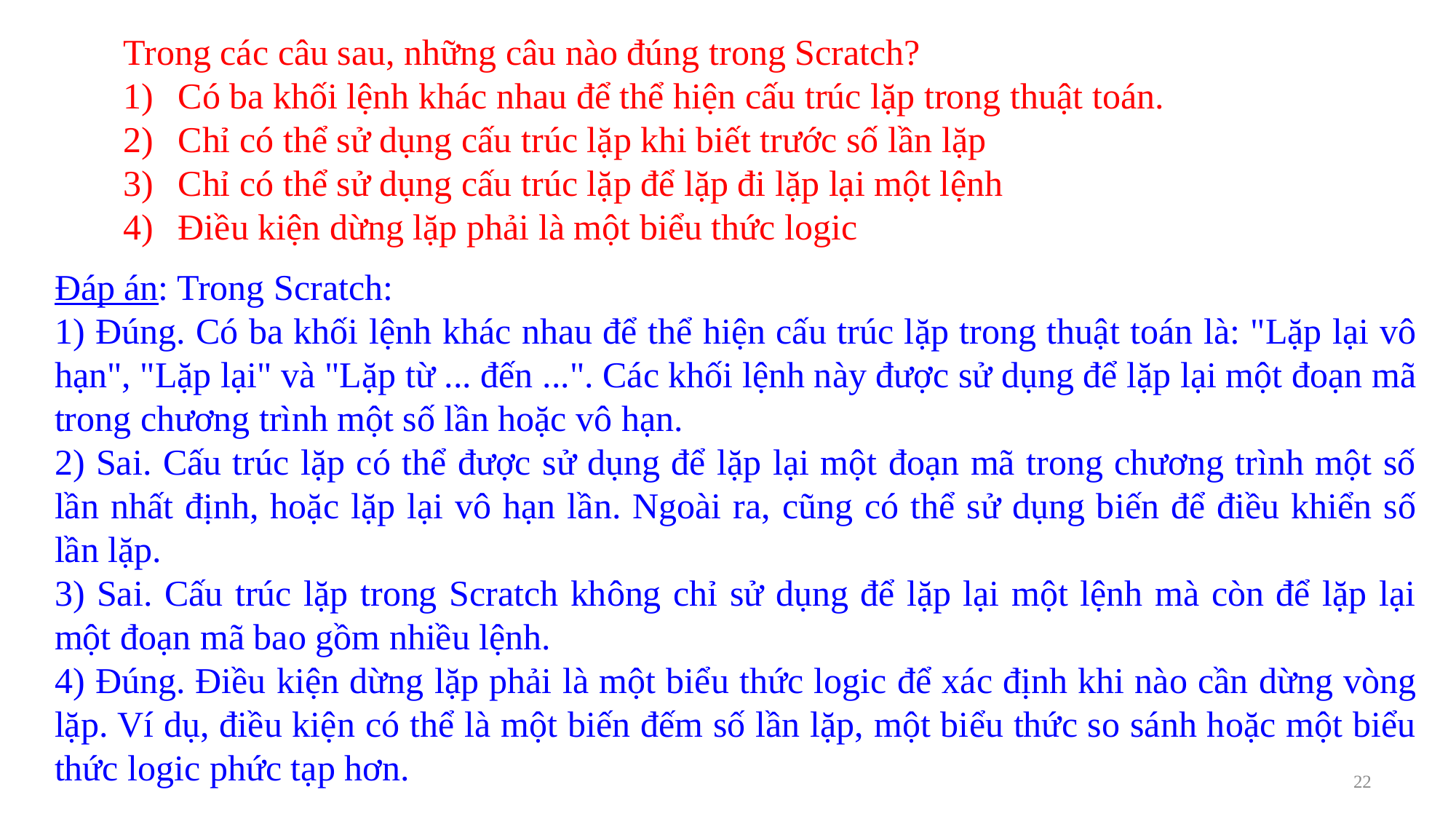

Trong các câu sau, những câu nào đúng trong Scratch?
Có ba khối lệnh khác nhau để thể hiện cấu trúc lặp trong thuật toán.
Chỉ có thể sử dụng cấu trúc lặp khi biết trước số lần lặp
Chỉ có thể sử dụng cấu trúc lặp để lặp đi lặp lại một lệnh
Điều kiện dừng lặp phải là một biểu thức logic
Đáp án: Trong Scratch:
1) Đúng. Có ba khối lệnh khác nhau để thể hiện cấu trúc lặp trong thuật toán là: "Lặp lại vô hạn", "Lặp lại" và "Lặp từ ... đến ...". Các khối lệnh này được sử dụng để lặp lại một đoạn mã trong chương trình một số lần hoặc vô hạn.
2) Sai. Cấu trúc lặp có thể được sử dụng để lặp lại một đoạn mã trong chương trình một số lần nhất định, hoặc lặp lại vô hạn lần. Ngoài ra, cũng có thể sử dụng biến để điều khiển số lần lặp.
3) Sai. Cấu trúc lặp trong Scratch không chỉ sử dụng để lặp lại một lệnh mà còn để lặp lại một đoạn mã bao gồm nhiều lệnh.
4) Đúng. Điều kiện dừng lặp phải là một biểu thức logic để xác định khi nào cần dừng vòng lặp. Ví dụ, điều kiện có thể là một biến đếm số lần lặp, một biểu thức so sánh hoặc một biểu thức logic phức tạp hơn.

22